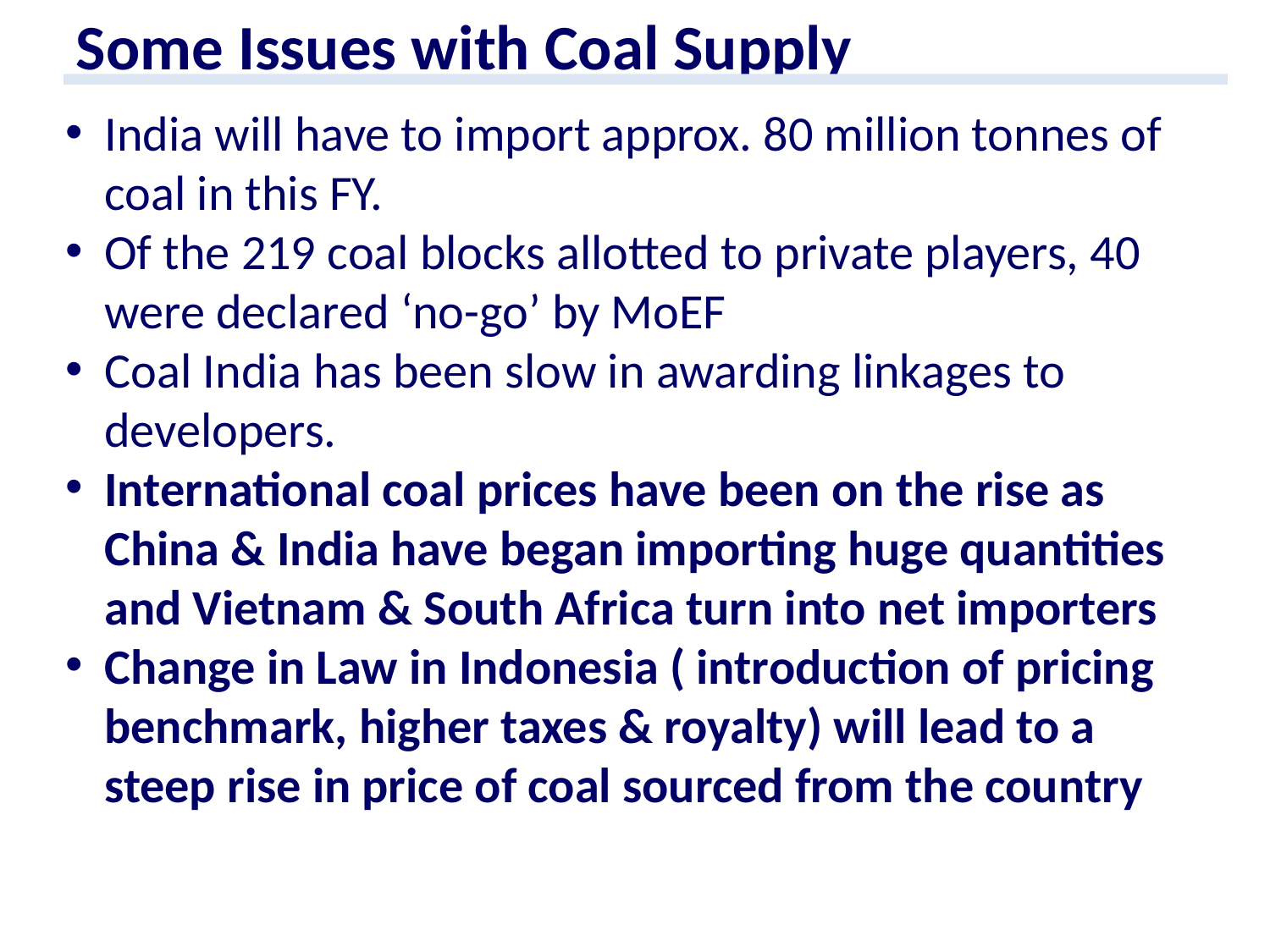

Some Issues with Coal Supply

India will have to import approx. 80 million tonnes of coal in this FY.
Of the 219 coal blocks allotted to private players, 40 were declared ‘no-go’ by MoEF
Coal India has been slow in awarding linkages to developers.
International coal prices have been on the rise as China & India have began importing huge quantities and Vietnam & South Africa turn into net importers
Change in Law in Indonesia ( introduction of pricing benchmark, higher taxes & royalty) will lead to a steep rise in price of coal sourced from the country